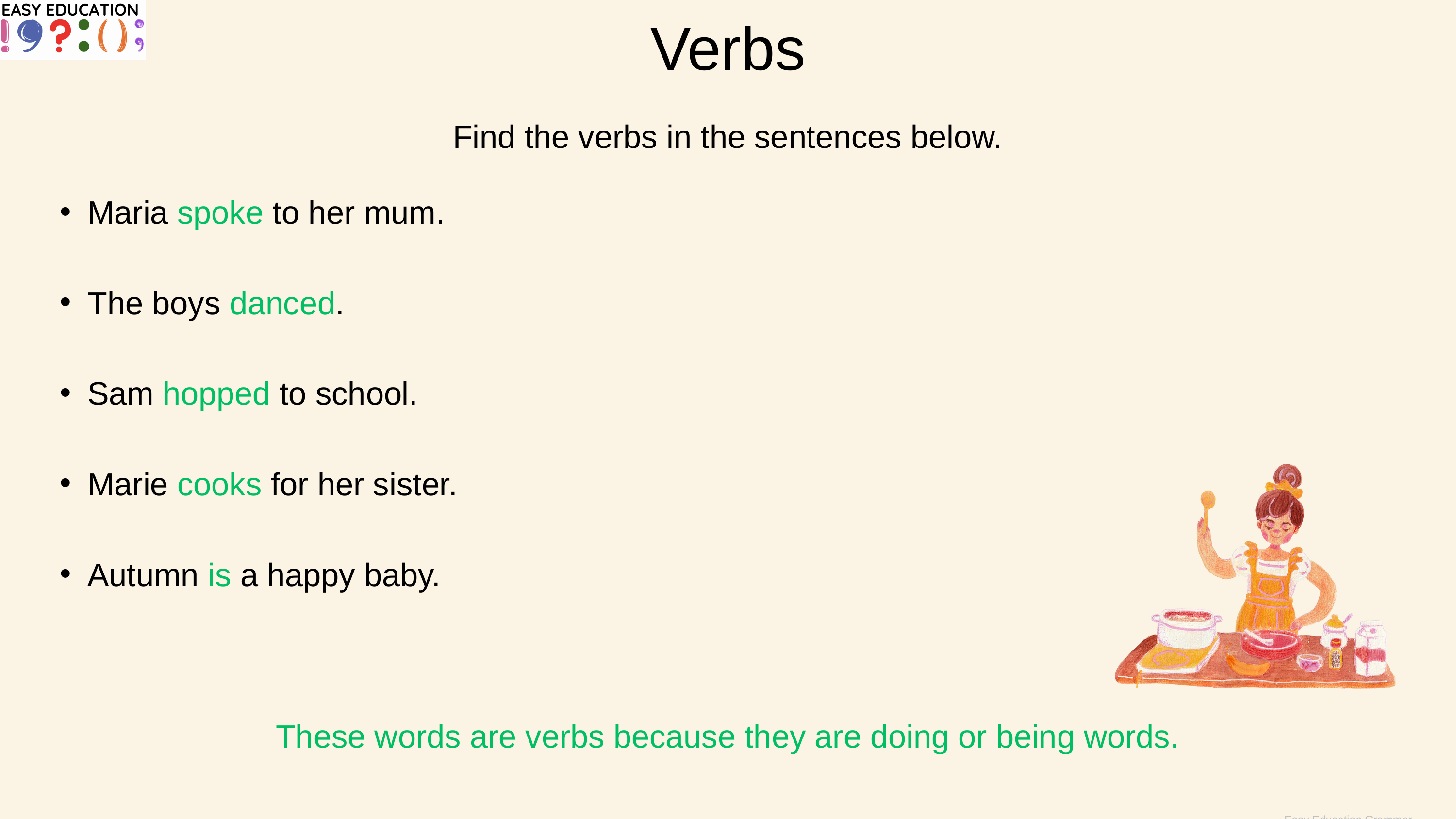

Verbs
Find the verbs in the sentences below.
Maria spoke to her mum.

The boys danced.

Sam hopped to school.

Marie cooks for her sister.

Autumn is a happy baby.

These words are verbs because they are doing or being words.